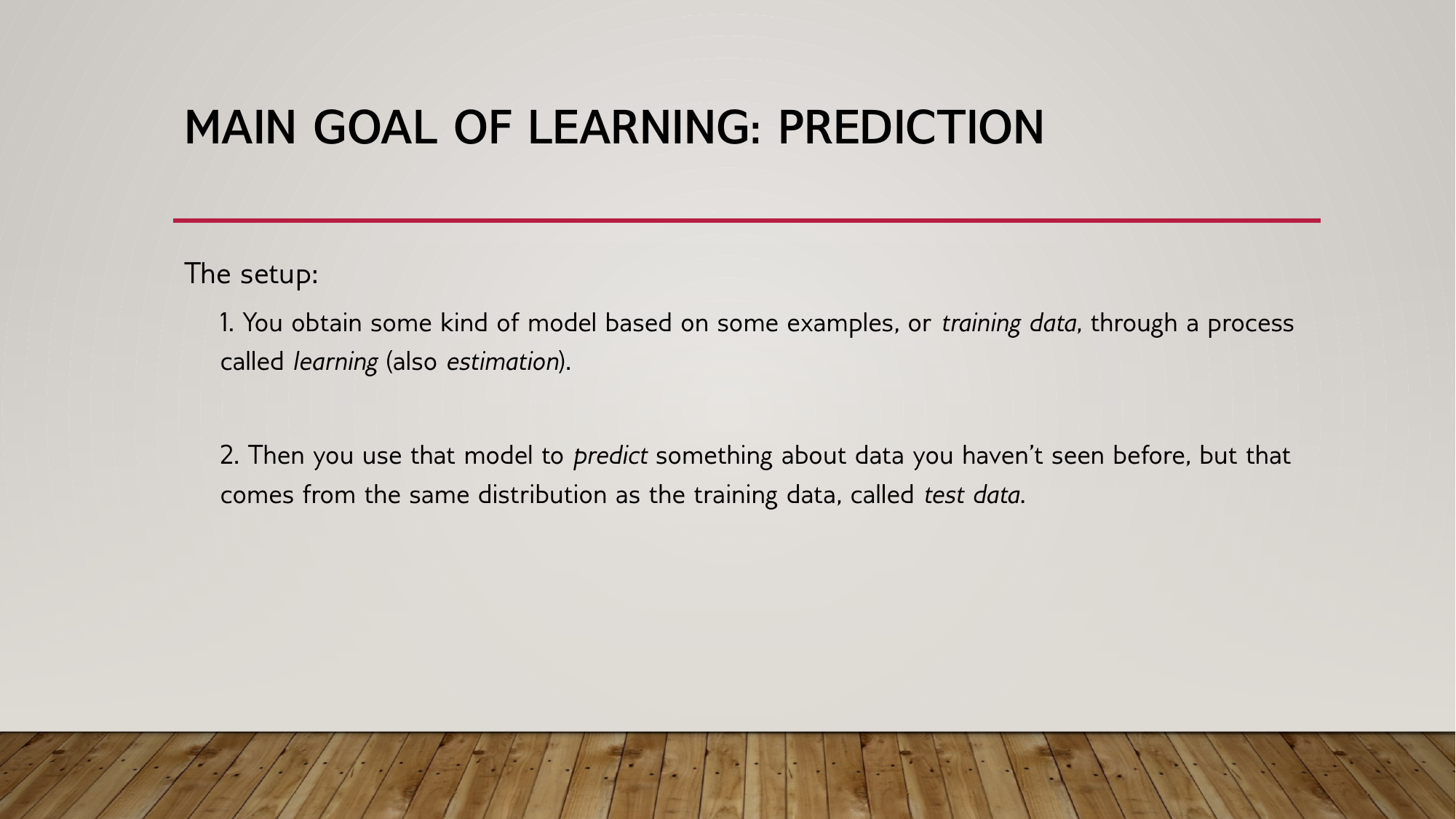

# Main Goal of Learning: Prediction
The setup:
1. You obtain some kind of model based on some examples, or training data, through a process called learning (also estimation).

2. Then you use that model to predict something about data you haven’t seen before, but that comes from the same distribution as the training data, called test data.